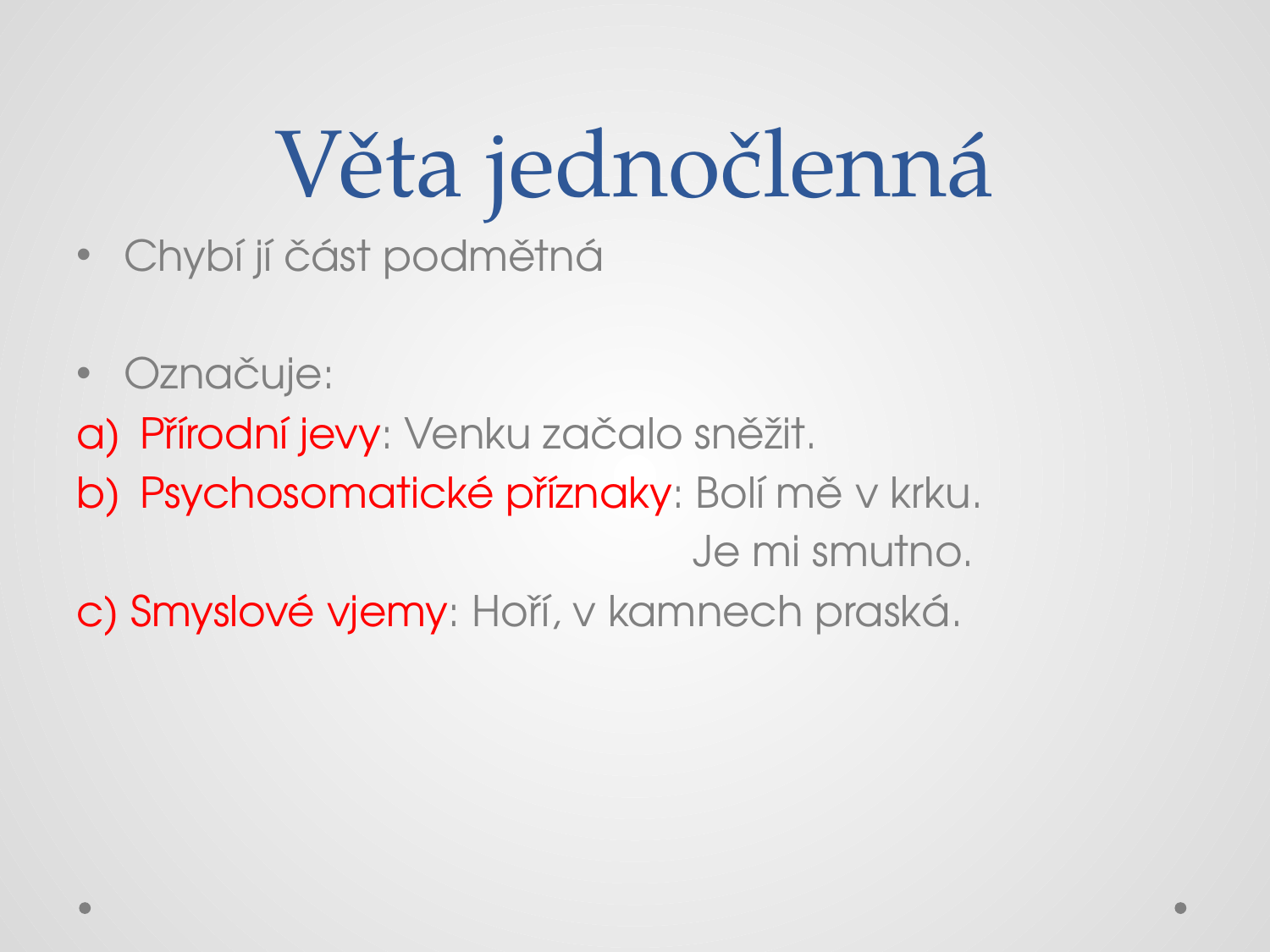

# Věta jednočlenná
Chybí jí část podmětná

Označuje:
Přírodní jevy: Venku začalo sněžit.
Psychosomatické příznaky: Bolí mě v krku.
                                                     Je mi smutno.
c) Smyslové vjemy: Hoří, v kamnech praská.